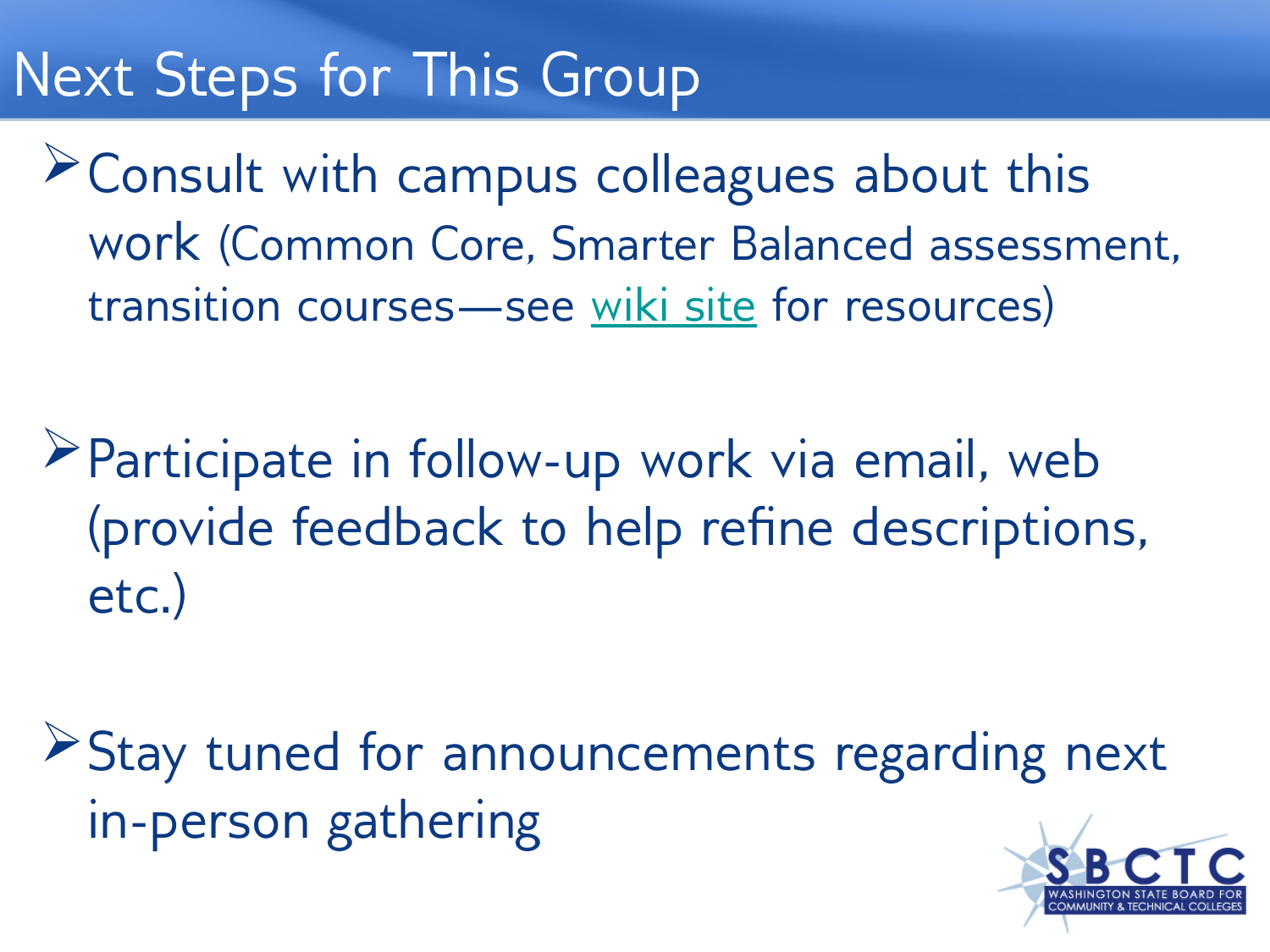

Next Steps for This Group
Consult with campus colleagues about this work (Common Core, Smarter Balanced assessment, transition courses—see wiki site for resources)

Participate in follow-up work via email, web (provide feedback to help refine descriptions, etc.)

Stay tuned for announcements regarding next in-person gathering